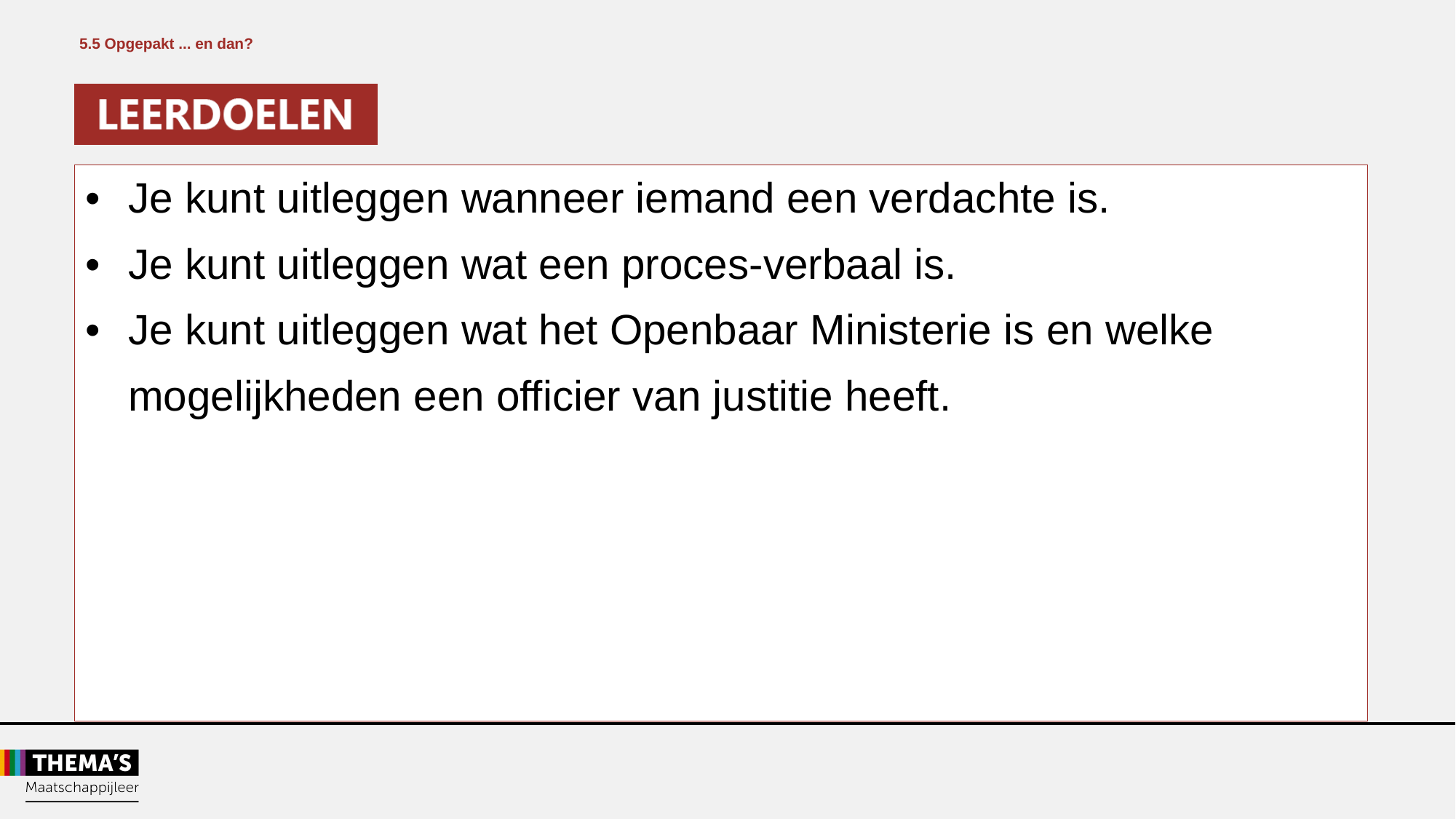

5.5 Opgepakt ... en dan?
•	Je kunt uitleggen wanneer iemand een verdachte is.
•	Je kunt uitleggen wat een proces-verbaal is.
•	Je kunt uitleggen wat het Openbaar Ministerie is en welke
mogelijkheden een officier van justitie heeft.